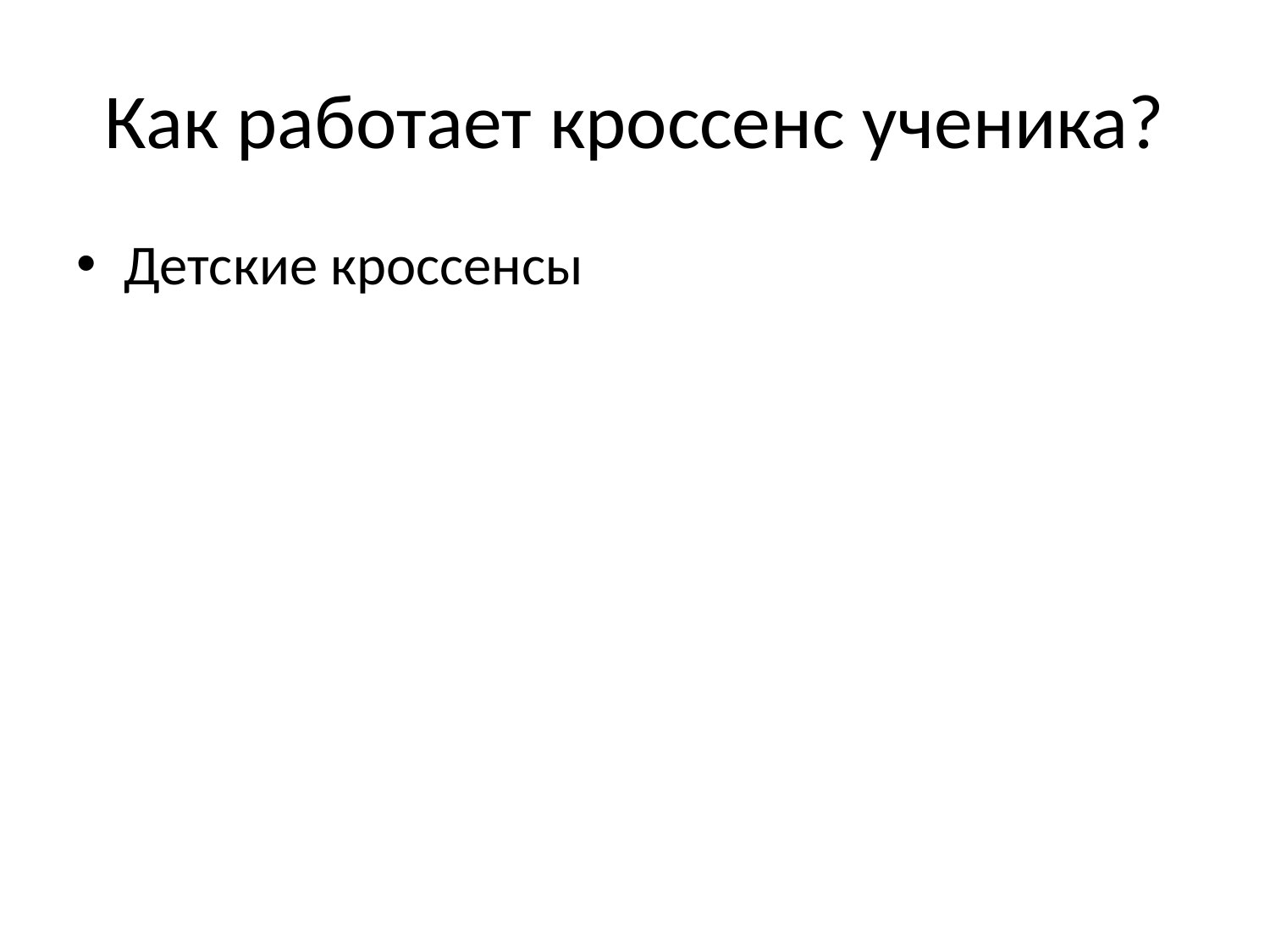

# Как работает кроссенс ученика?
Детские кроссенсы